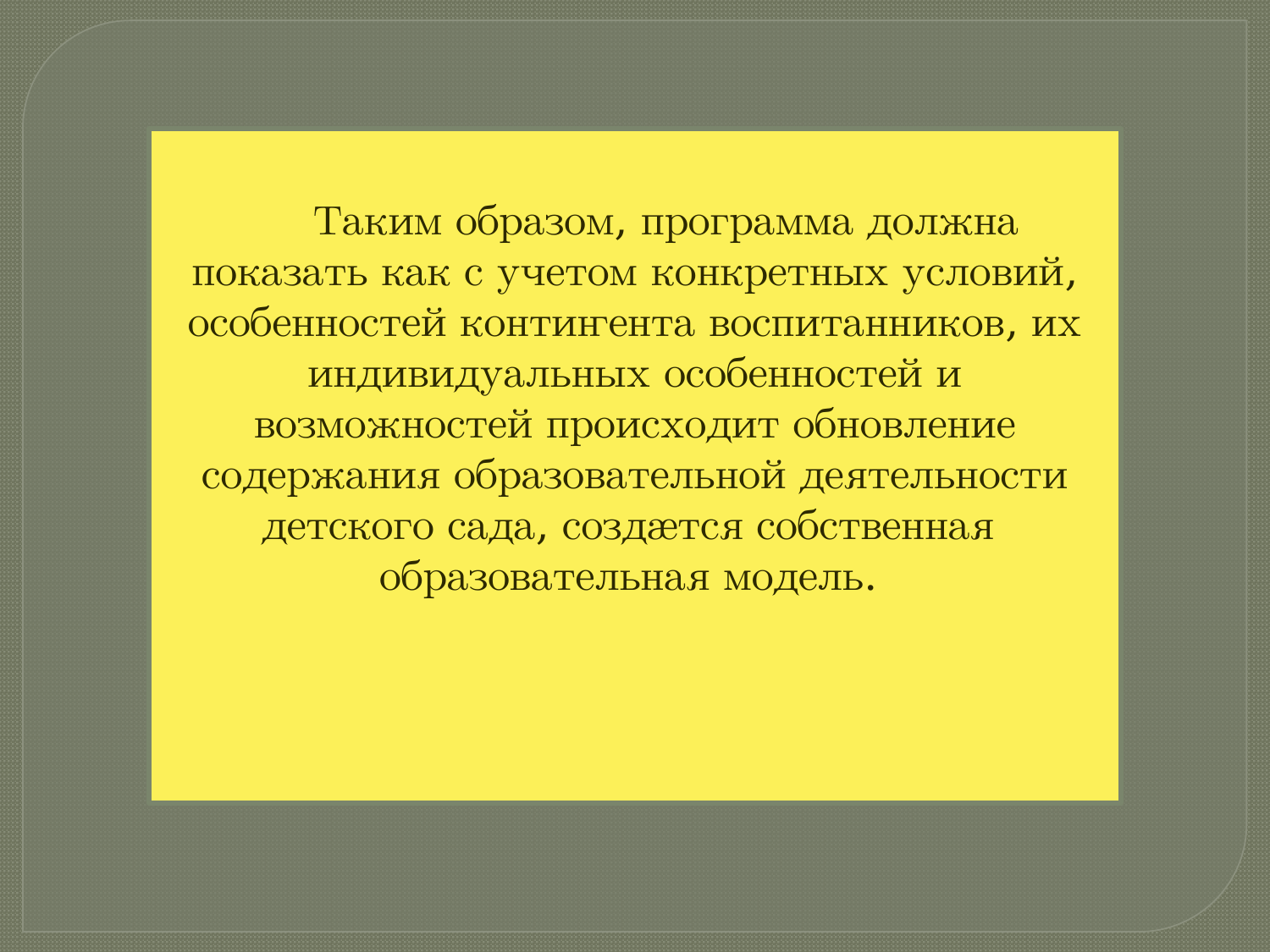

Таким образом, программа должна показать как с учетом конкретных условий, особенностей контингента воспитанников, их индивидуальных особенностей и возможностей происходит обновление содержания образовательной деятельности детского сада, создается собственная  образовательная модель.